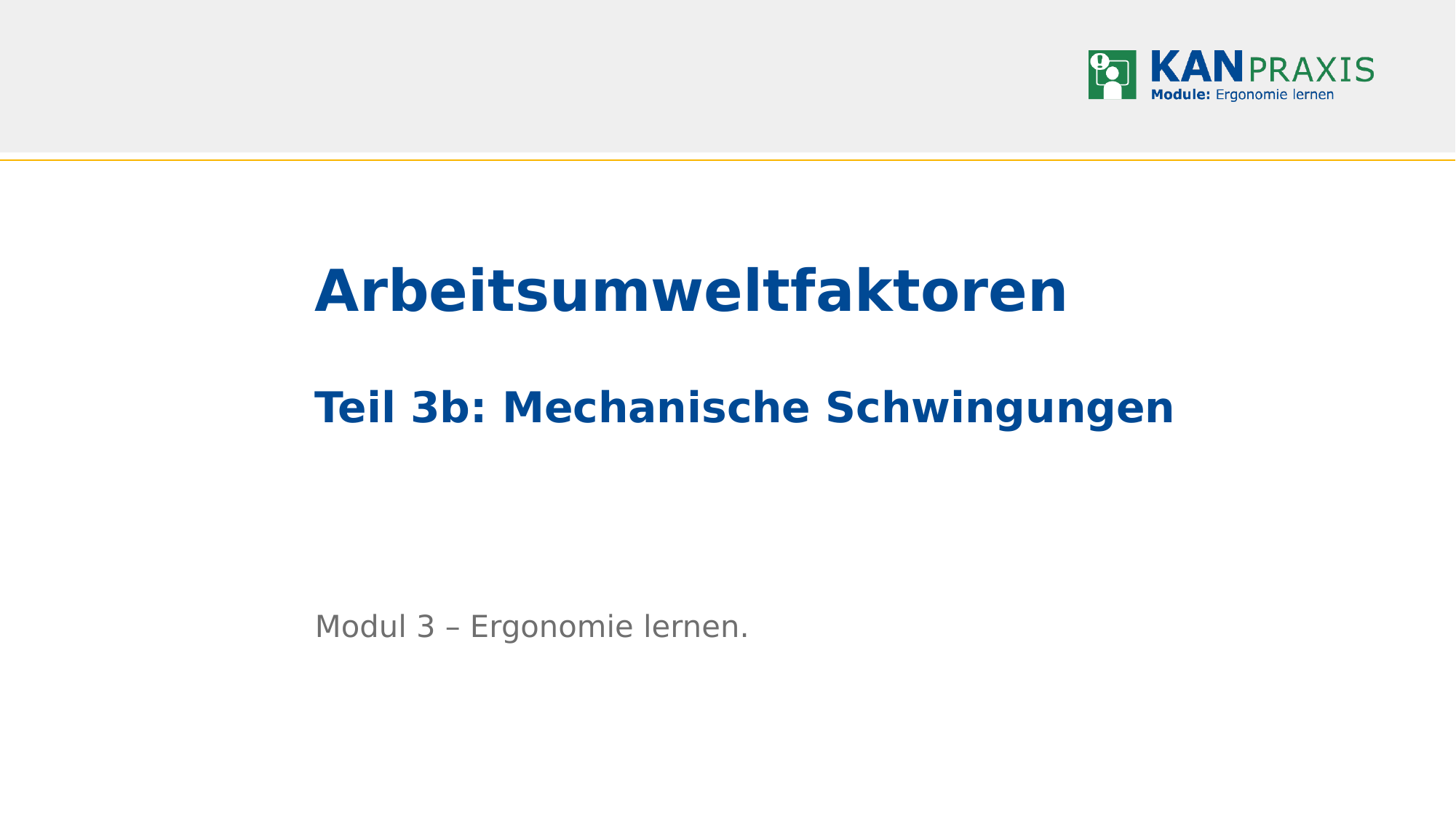

# Arbeitsumweltfaktoren Teil 3b: Mechanische Schwingungen
Modul 3 – Ergonomie lernen.